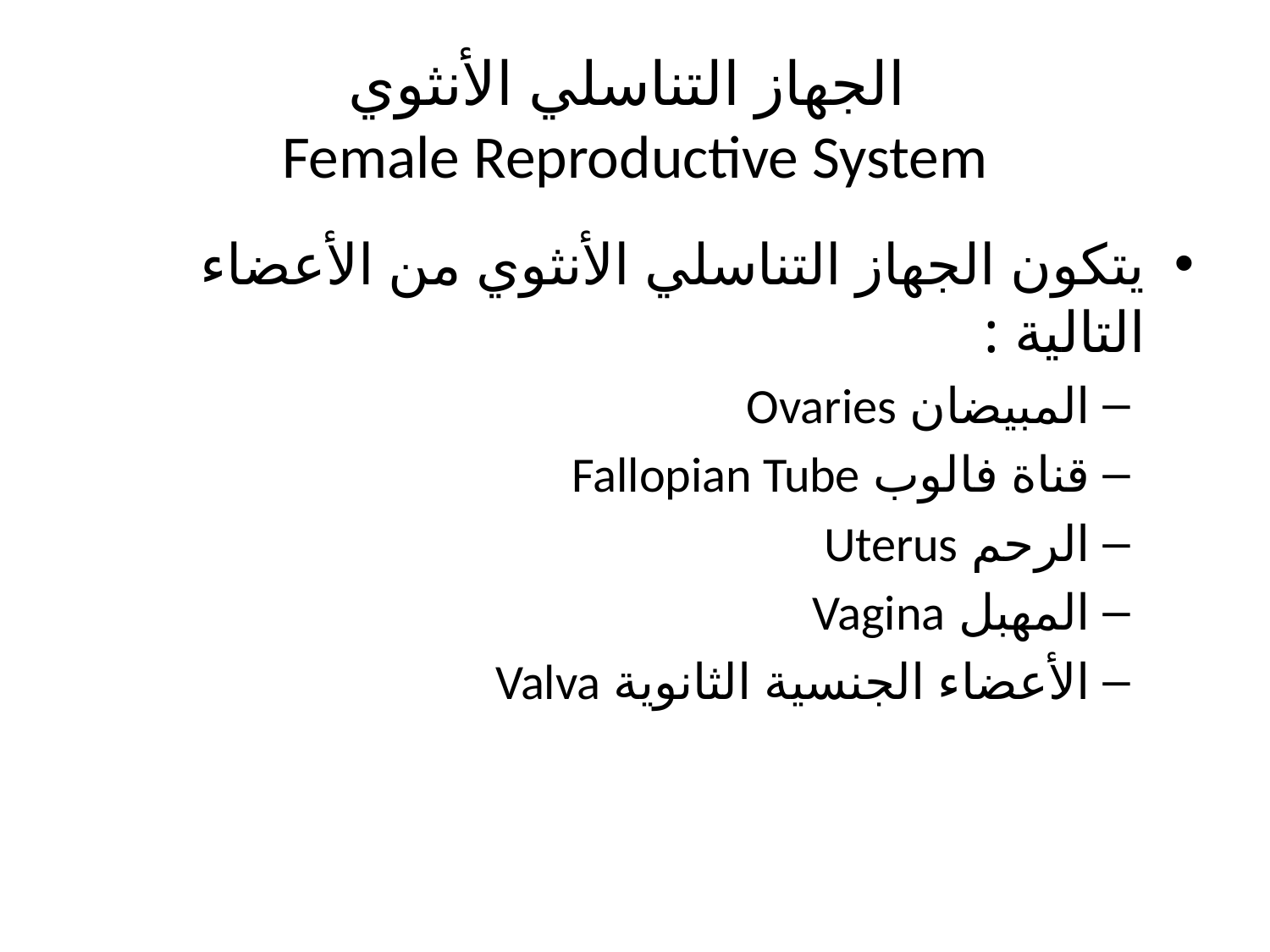

# الجهاز التناسلي الأنثوي Female Reproductive System
يتكون الجهاز التناسلي الأنثوي من الأعضاء التالية :
المبيضان Ovaries
قناة فالوب Fallopian Tube
الرحم Uterus
المهبل Vagina
الأعضاء الجنسية الثانوية Valva